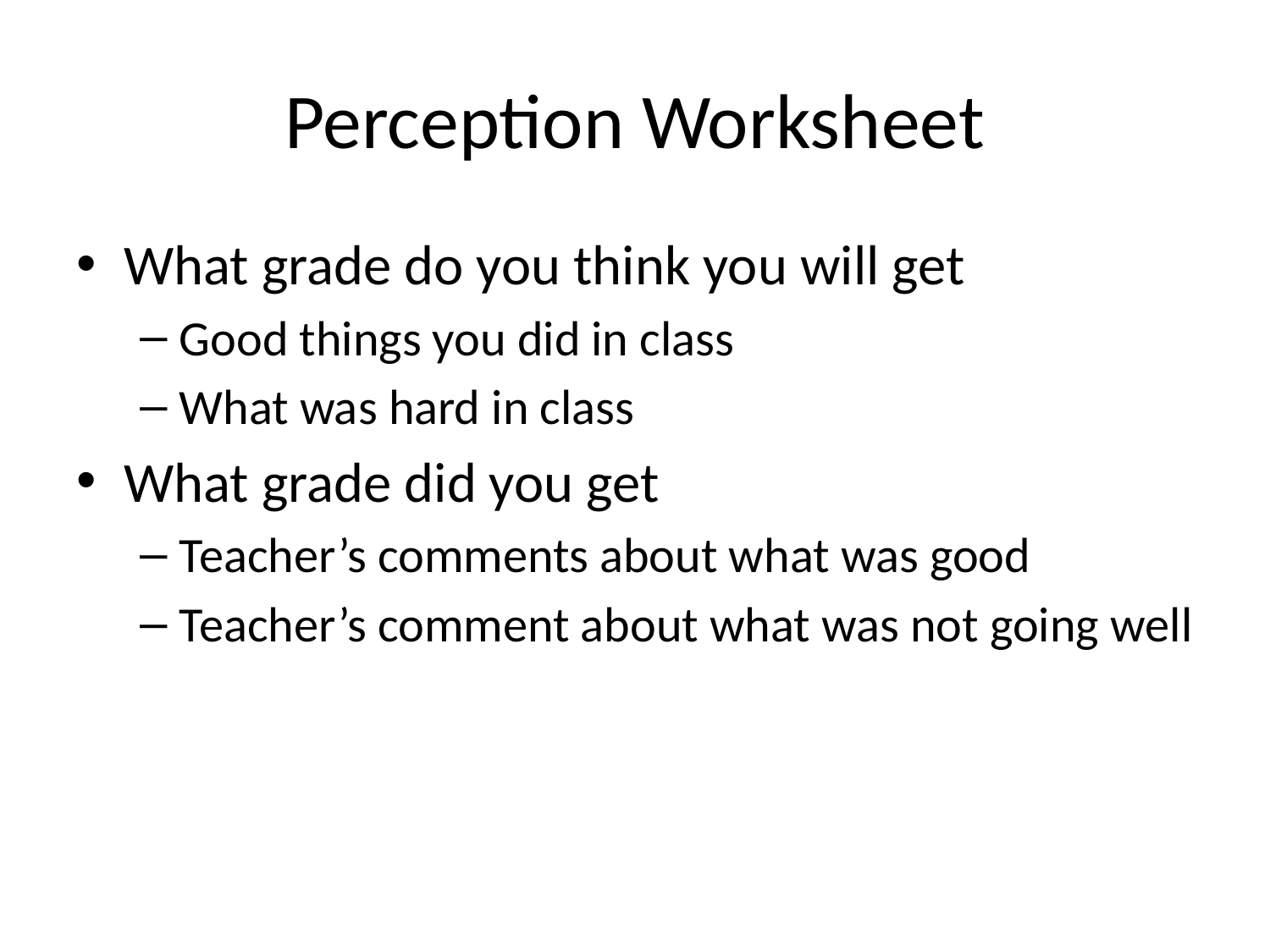

# Perception Worksheet
What grade do you think you will get
Good things you did in class
What was hard in class
What grade did you get
Teacher’s comments about what was good
Teacher’s comment about what was not going well